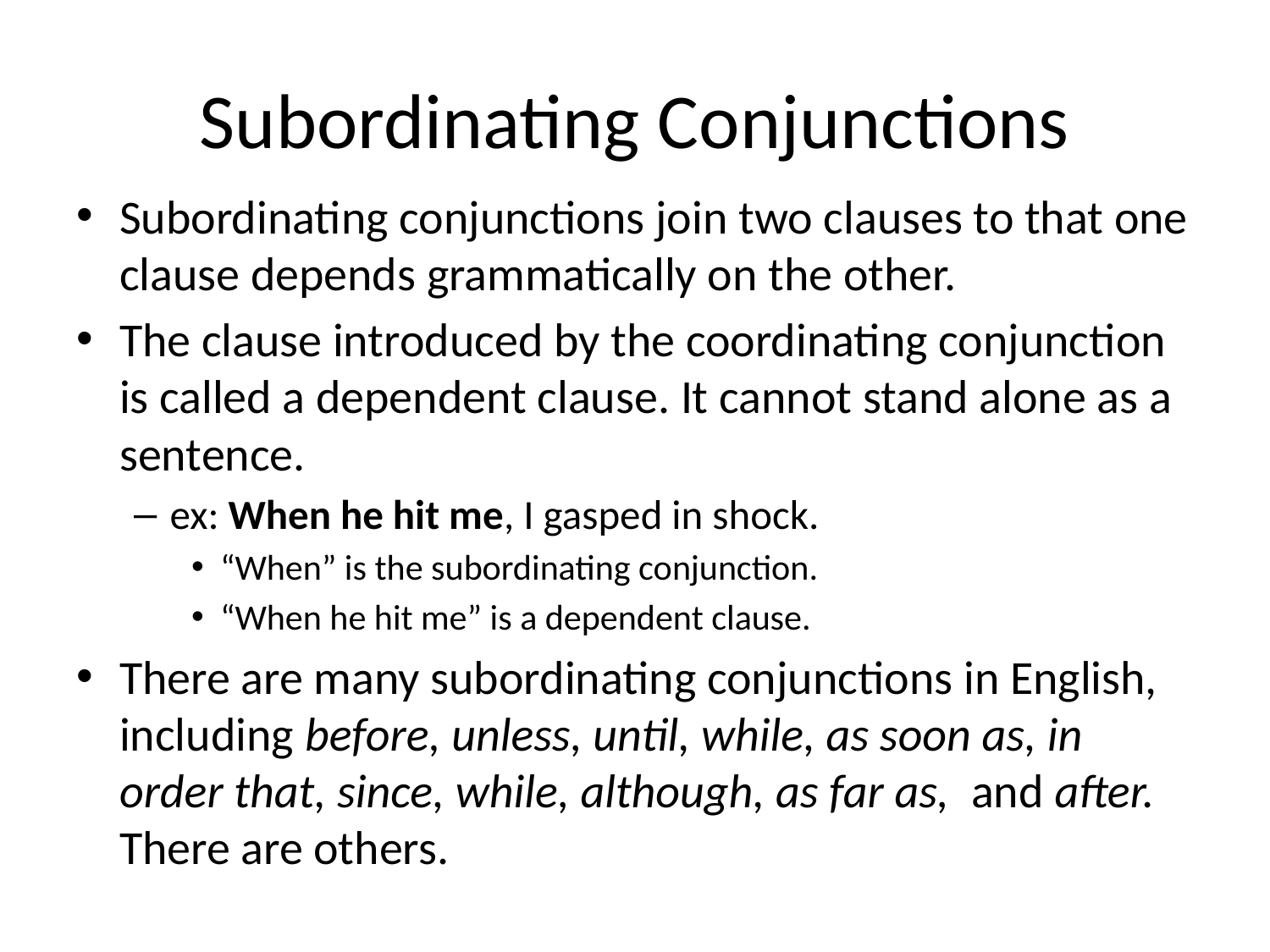

# Subordinating Conjunctions
Subordinating conjunctions join two clauses to that one clause depends grammatically on the other.
The clause introduced by the coordinating conjunction is called a dependent clause. It cannot stand alone as a sentence.
ex: When he hit me, I gasped in shock.
“When” is the subordinating conjunction.
“When he hit me” is a dependent clause.
There are many subordinating conjunctions in English, including before, unless, until, while, as soon as, in order that, since, while, although, as far as,  and after. There are others.